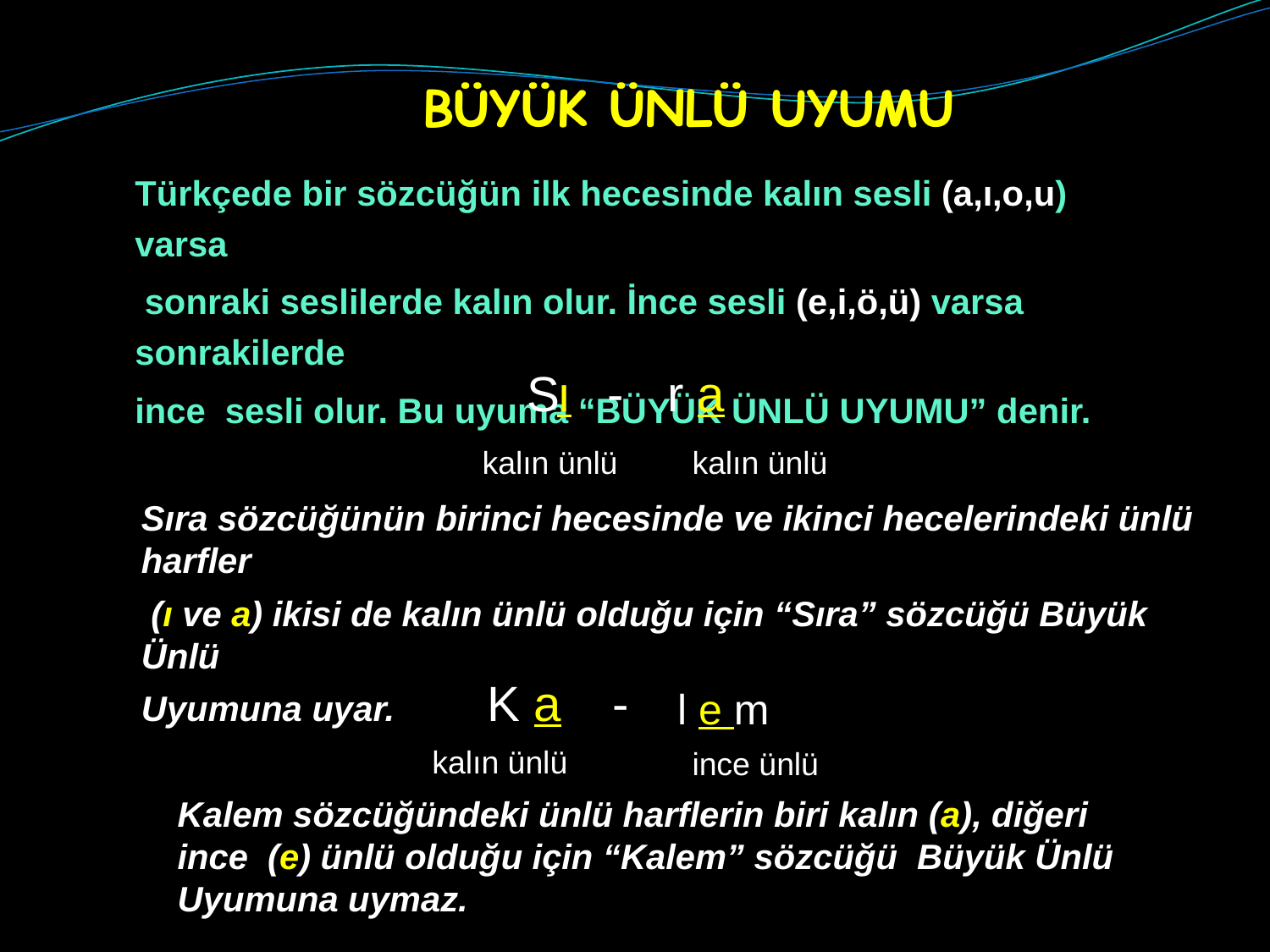

# BÜYÜK ÜNLÜ UYUMU
Türkçede bir sözcüğün ilk hecesinde kalın sesli (a,ı,o,u)  varsa
 sonraki seslilerde kalın olur. İnce sesli (e,i,ö,ü) varsa sonrakilerde
ince  sesli olur. Bu uyuma “BÜYÜK ÜNLÜ UYUMU” denir.

S
ı
-
r
a
kalın ünlü
kalın ünlü
Sıra sözcüğünün birinci hecesinde ve ikinci hecelerindeki ünlü harfler
 (ı ve a) ikisi de kalın ünlü olduğu için “Sıra” sözcüğü Büyük Ünlü
Uyumuna uyar.
K a
-
l e m
kalın ünlü
ince ünlü
Kalem sözcüğündeki ünlü harflerin biri kalın (a), diğeri ince  (e) ünlü olduğu için “Kalem” sözcüğü  Büyük Ünlü Uyumuna uymaz.